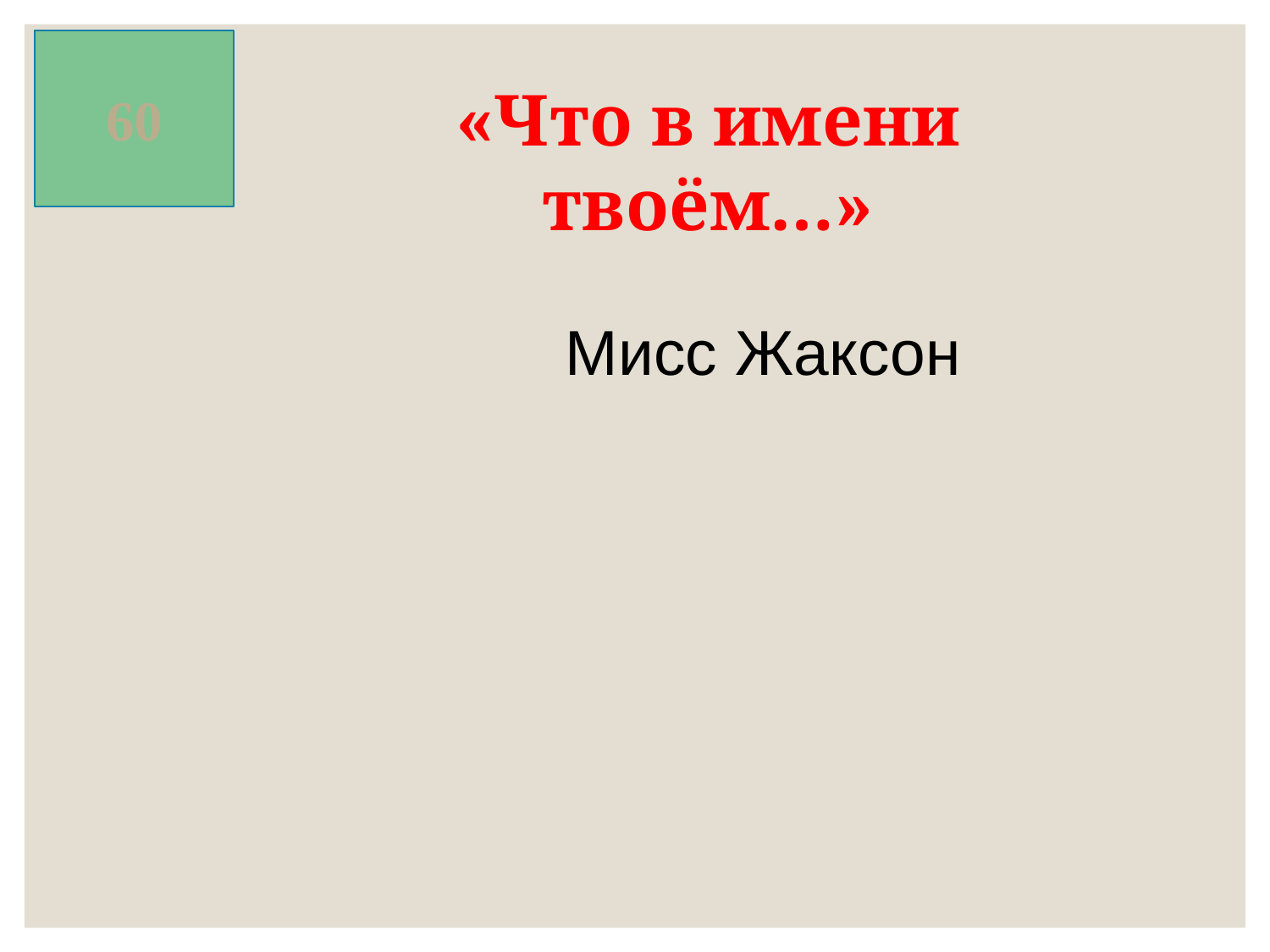

60
«Что в имени твоём…»
Мисс Жаксон